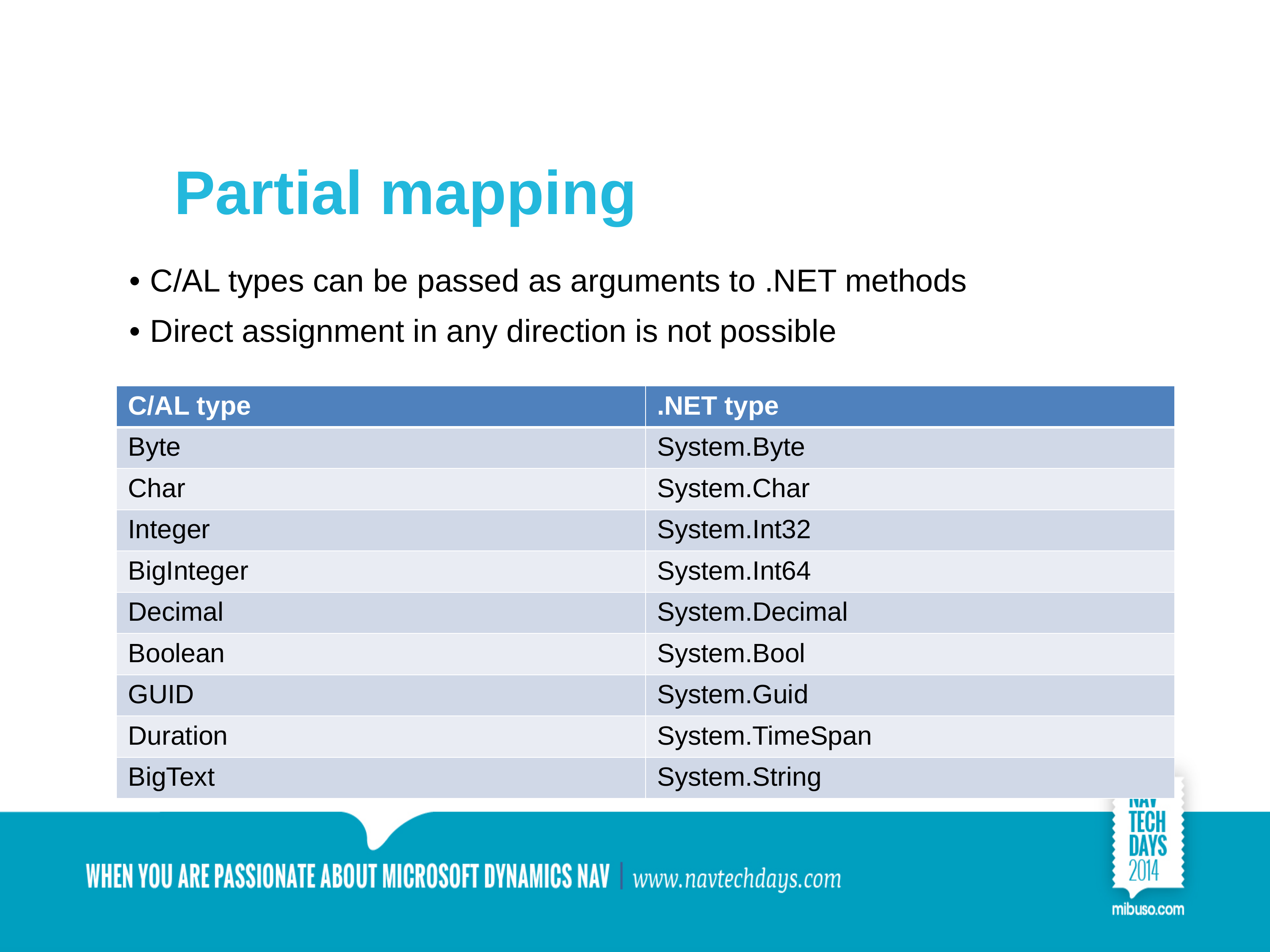

# Partial mapping
C/AL types can be passed as arguments to .NET methods
Direct assignment in any direction is not possible
| C/AL type | .NET type |
| --- | --- |
| Byte | System.Byte |
| Char | System.Char |
| Integer | System.Int32 |
| BigInteger | System.Int64 |
| Decimal | System.Decimal |
| Boolean | System.Bool |
| GUID | System.Guid |
| Duration | System.TimeSpan |
| BigText | System.String |